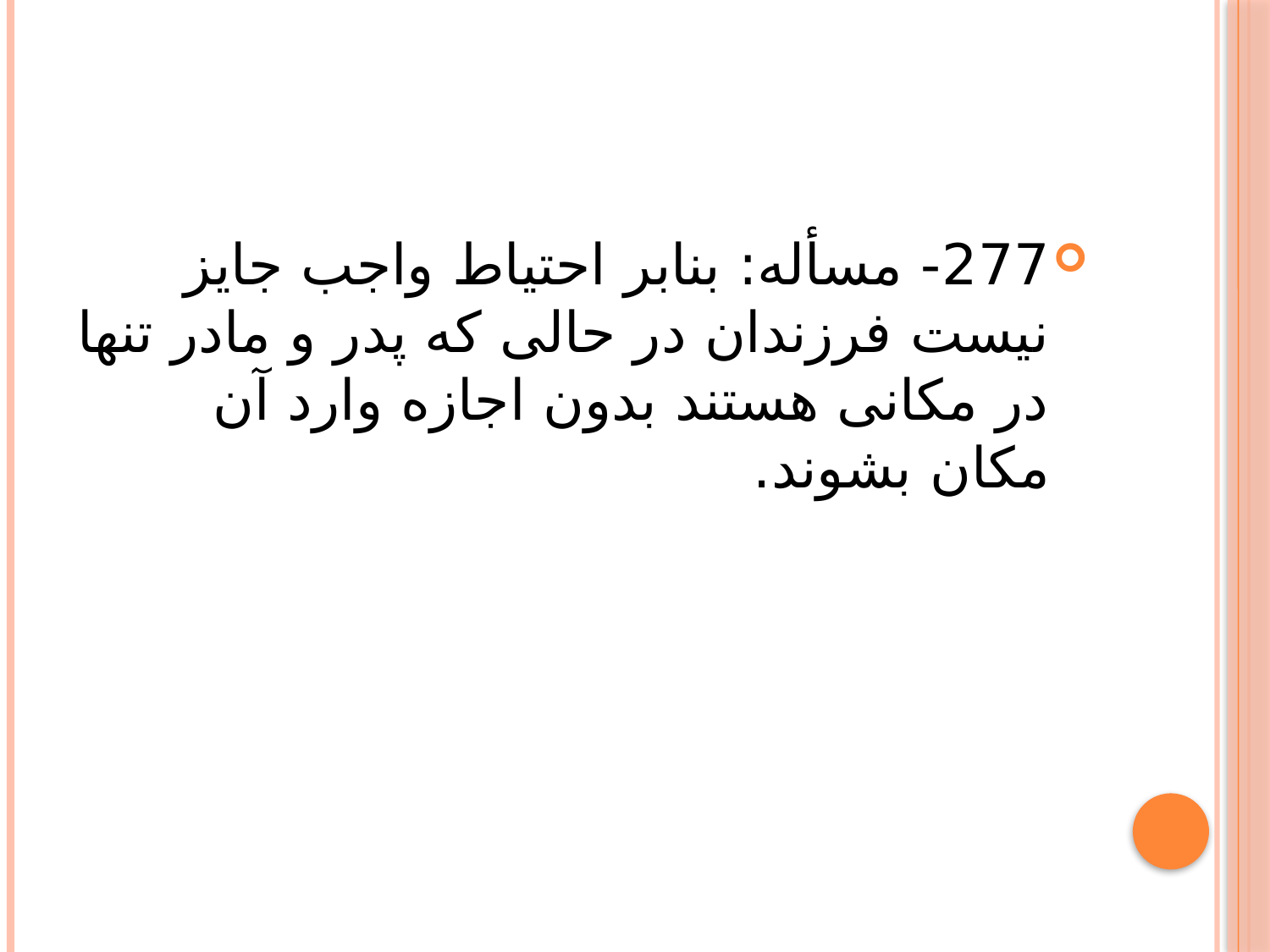

#
277- مسأله: بنابر احتياط واجب جايز نيست فرزندان در حالى كه پدر و مادر تنها در مكانى هستند بدون اجازه وارد آن مكان بشوند.